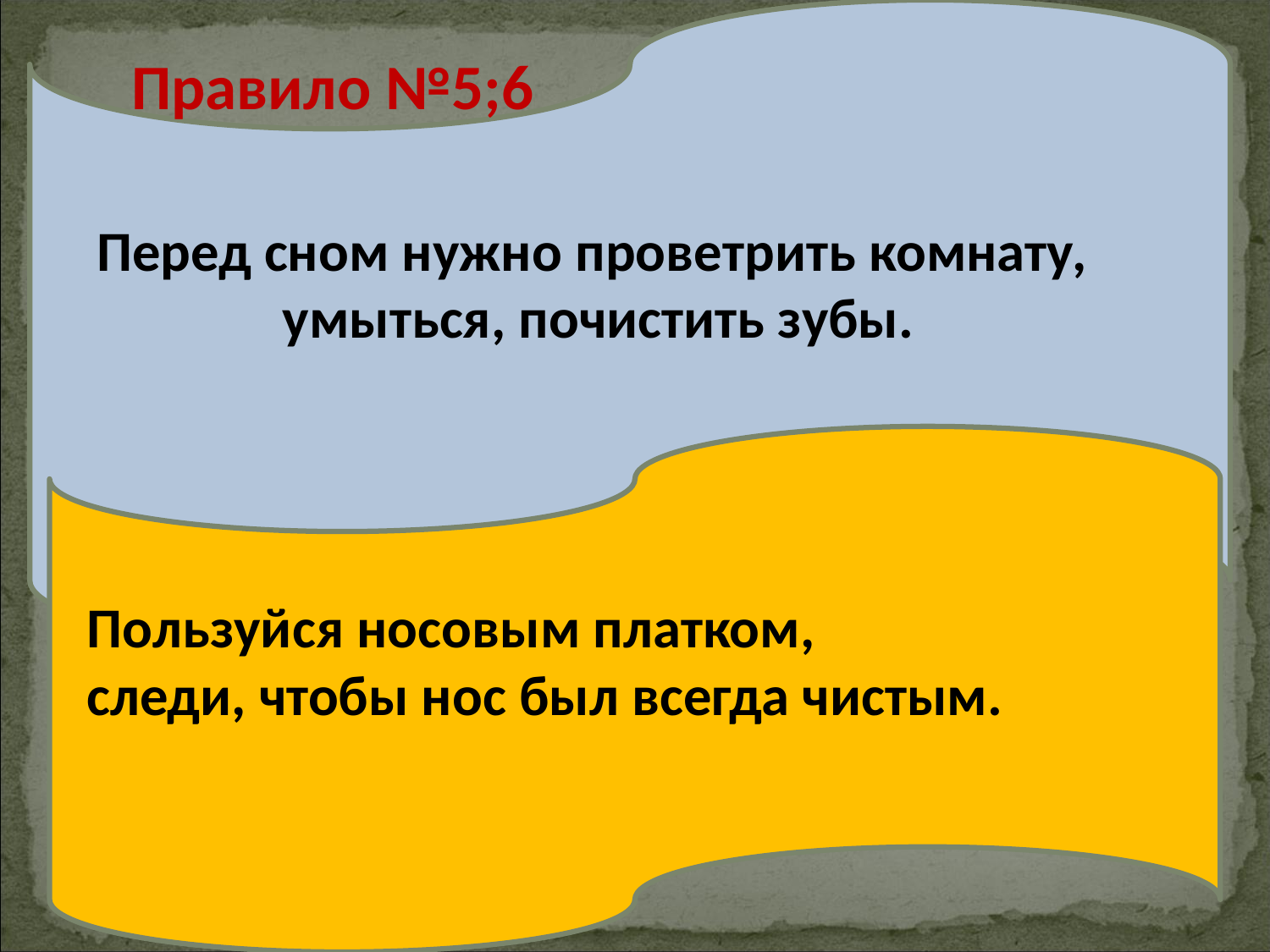

Правило №5;6
Перед сном нужно проветрить комнату,
 умыться, почистить зубы.

Пользуйся носовым платком,
следи, чтобы нос был всегда чистым.